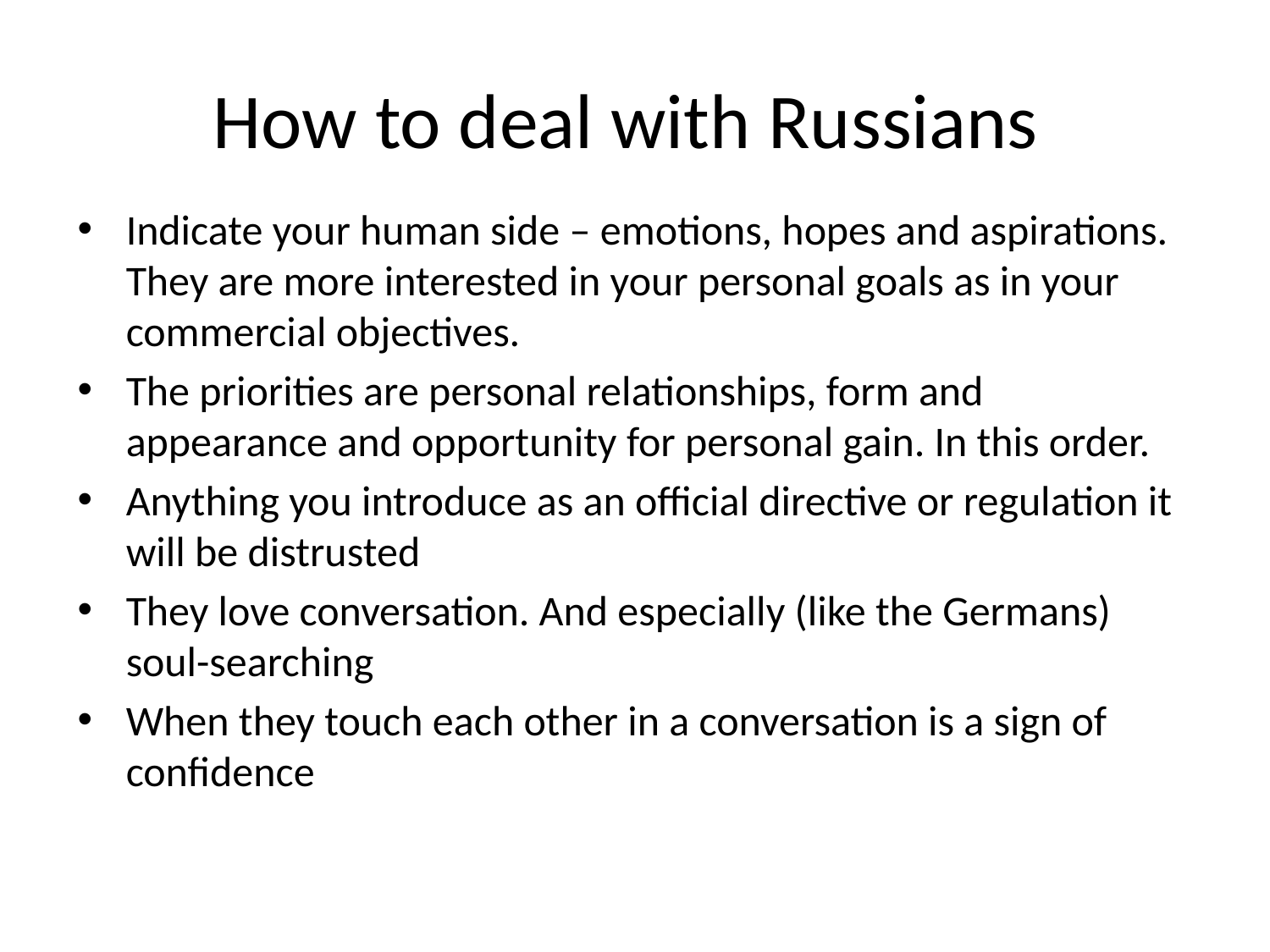

# How to deal with Russians
Indicate your human side – emotions, hopes and aspirations. They are more interested in your personal goals as in your commercial objectives.
The priorities are personal relationships, form and appearance and opportunity for personal gain. In this order.
Anything you introduce as an official directive or regulation it will be distrusted
They love conversation. And especially (like the Germans) soul-searching
When they touch each other in a conversation is a sign of confidence